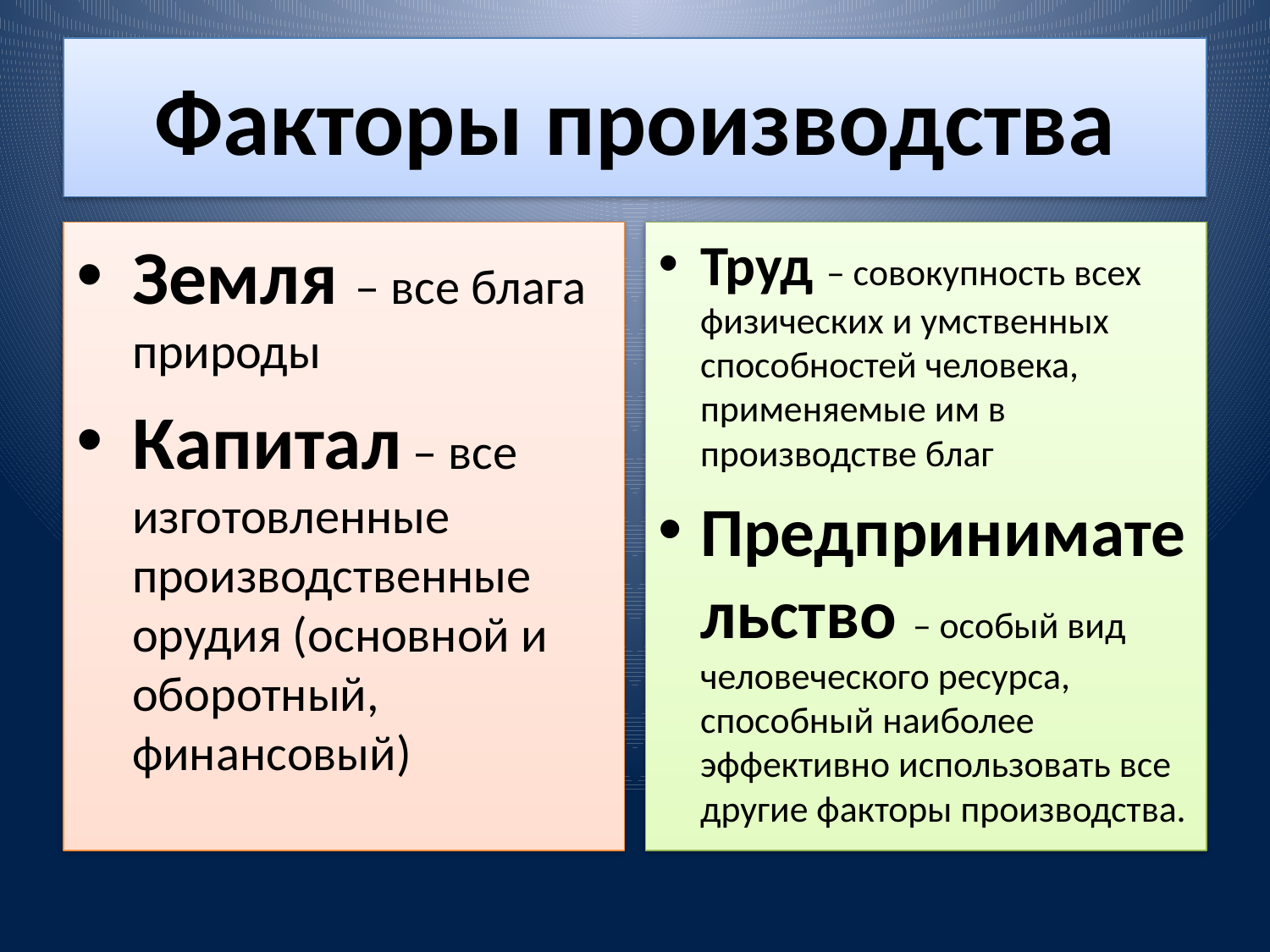

# Факторы производства
Земля – все блага природы
Капитал – все изготовленные производственные орудия (основной и оборотный, финансовый)
Труд – совокупность всех физических и умственных способностей человека, применяемые им в производстве благ
Предпринимательство – особый вид человеческого ресурса, способный наиболее эффективно использовать все другие факторы производства.